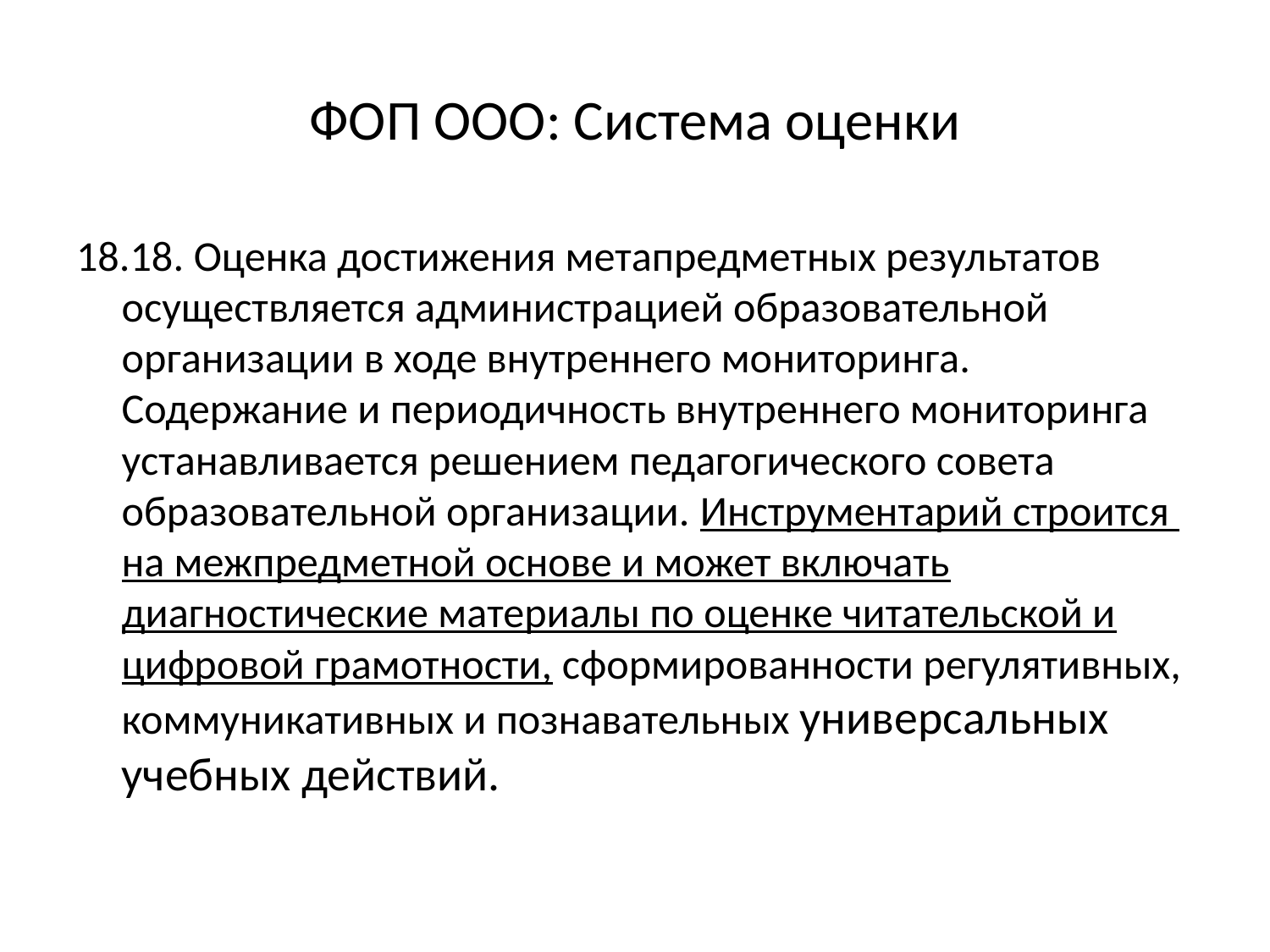

# ФОП ООО: Система оценки
18.18. Оценка достижения метапредметных результатов осуществляется администрацией образовательной организации в ходе внутреннего мониторинга. Содержание и периодичность внутреннего мониторинга устанавливается решением педагогического совета образовательной организации. Инструментарий строится
на межпредметной основе и может включать диагностические материалы по оценке читательской и цифровой грамотности, сформированности регулятивных, коммуникативных и познавательных универсальных учебных действий.